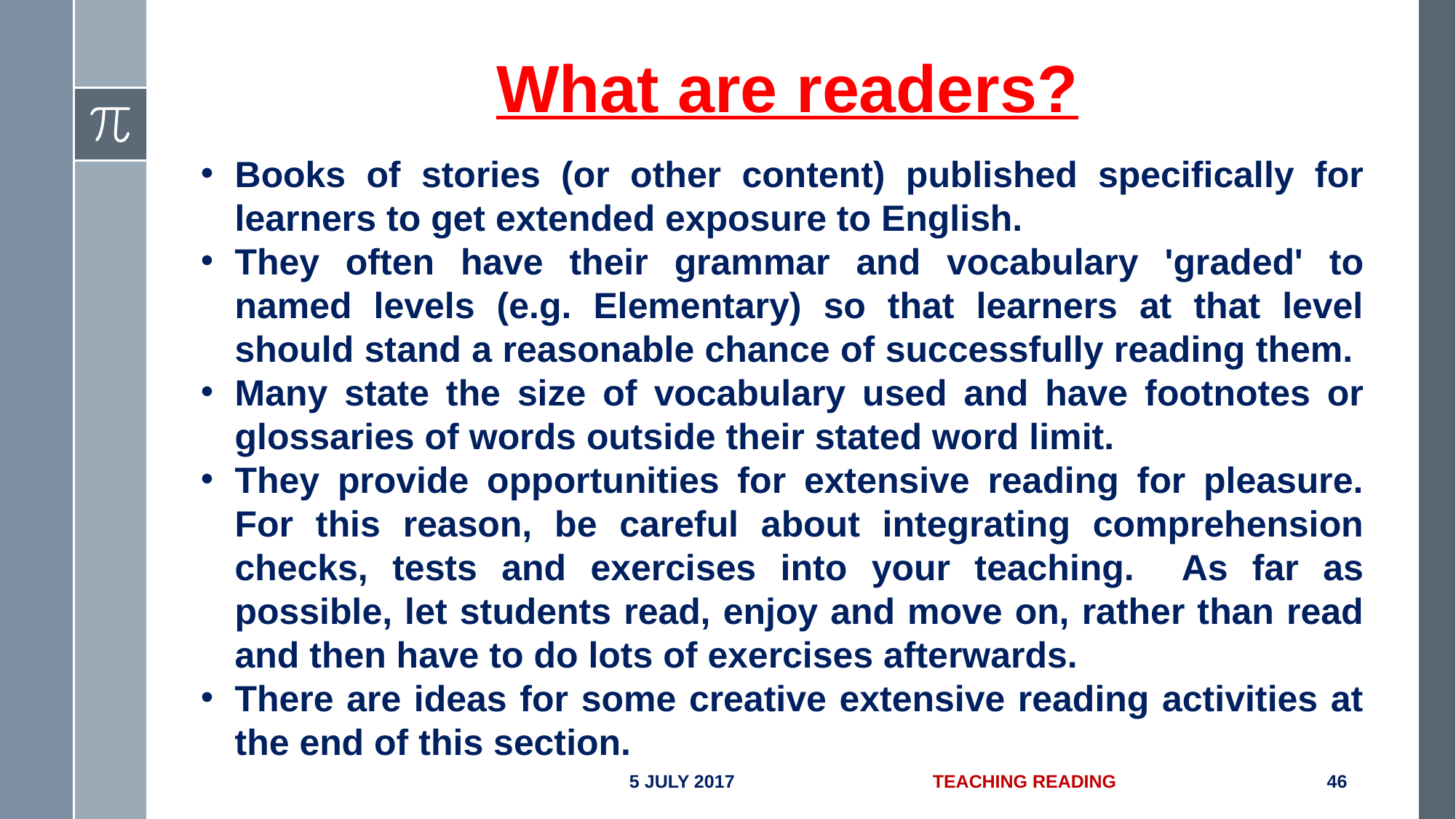

# What are readers?
Books of stories (or other content) published specifically for learners to get extended exposure to English.
They often have their grammar and vocabulary 'graded' to named levels (e.g. Elementary) so that learners at that level should stand a reasonable chance of successfully reading them.
Many state the size of vocabulary used and have footnotes or glossaries of words outside their stated word limit.
They provide opportunities for extensive reading for pleasure. For this reason, be careful about integrating comprehension checks, tests and exercises into your teaching.  As far as possible, let students read, enjoy and move on, rather than read and then have to do lots of exercises afterwards.
There are ideas for some creative extensive reading activities at the end of this section.
5 July 2017
Teaching Reading
46